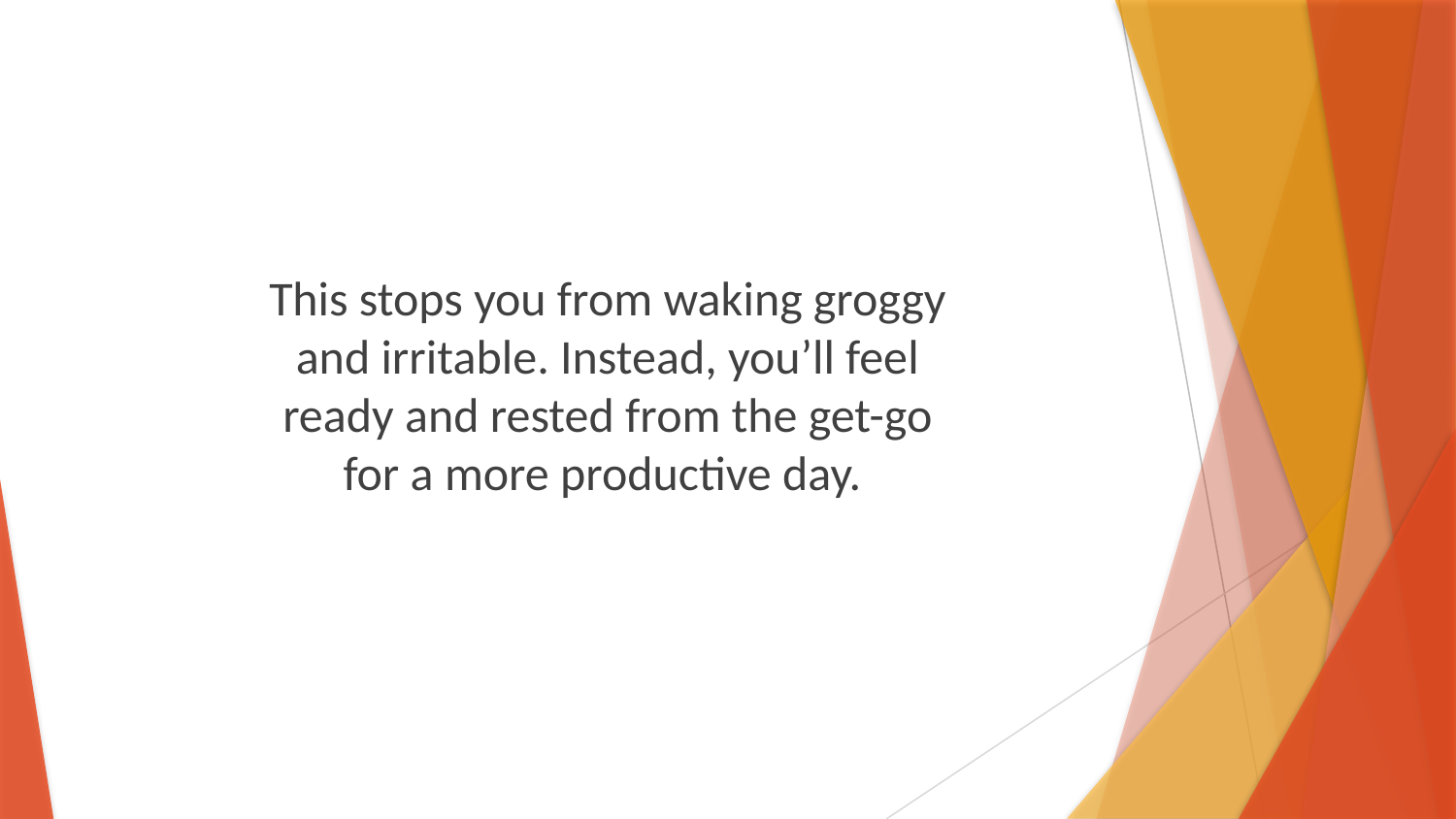

This stops you from waking groggy and irritable. Instead, you’ll feel ready and rested from the get-go for a more productive day.